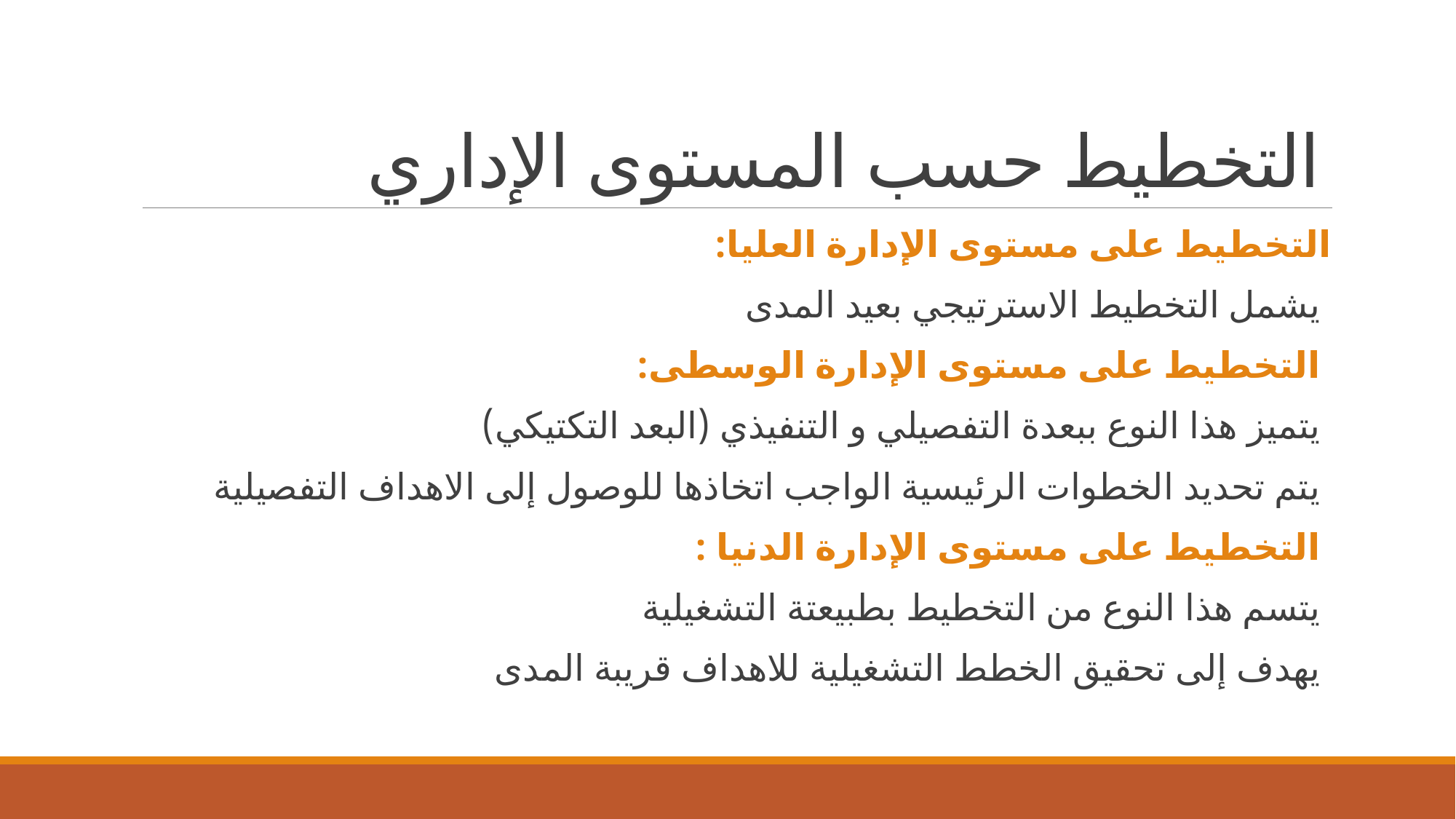

# التخطيط حسب المستوى الإداري
التخطيط على مستوى الإدارة العليا:
يشمل التخطيط الاسترتيجي بعيد المدى
التخطيط على مستوى الإدارة الوسطى:
يتميز هذا النوع ببعدة التفصيلي و التنفيذي (البعد التكتيكي)
يتم تحديد الخطوات الرئيسية الواجب اتخاذها للوصول إلى الاهداف التفصيلية
التخطيط على مستوى الإدارة الدنيا :
يتسم هذا النوع من التخطيط بطبيعتة التشغيلية
يهدف إلى تحقيق الخطط التشغيلية للاهداف قريبة المدى